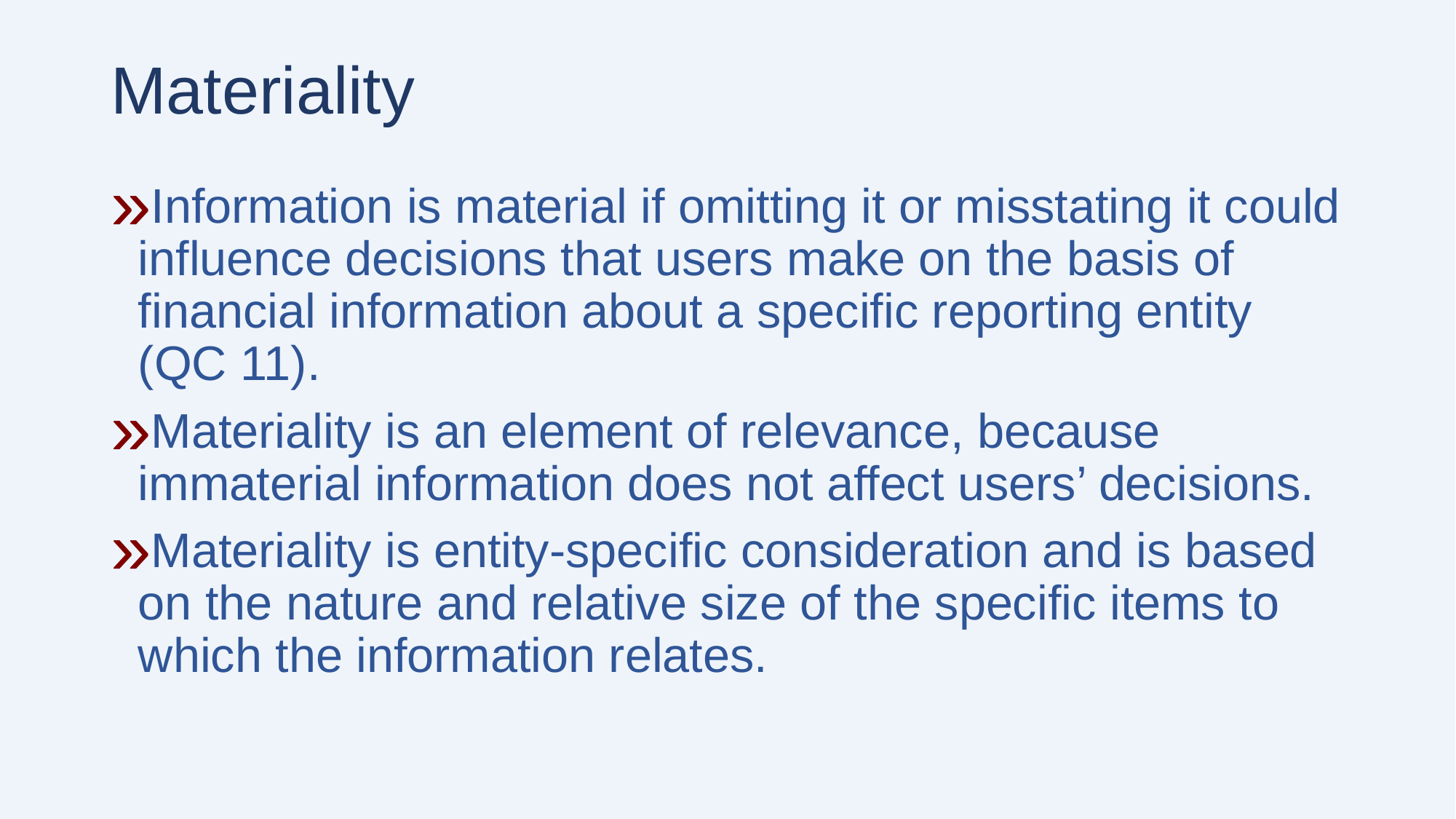

# Materiality
Information is material if omitting it or misstating it could influence decisions that users make on the basis of financial information about a specific reporting entity (QC 11).
Materiality is an element of relevance, because immaterial information does not affect users’ decisions.
Materiality is entity-specific consideration and is based on the nature and relative size of the specific items to which the information relates.
18